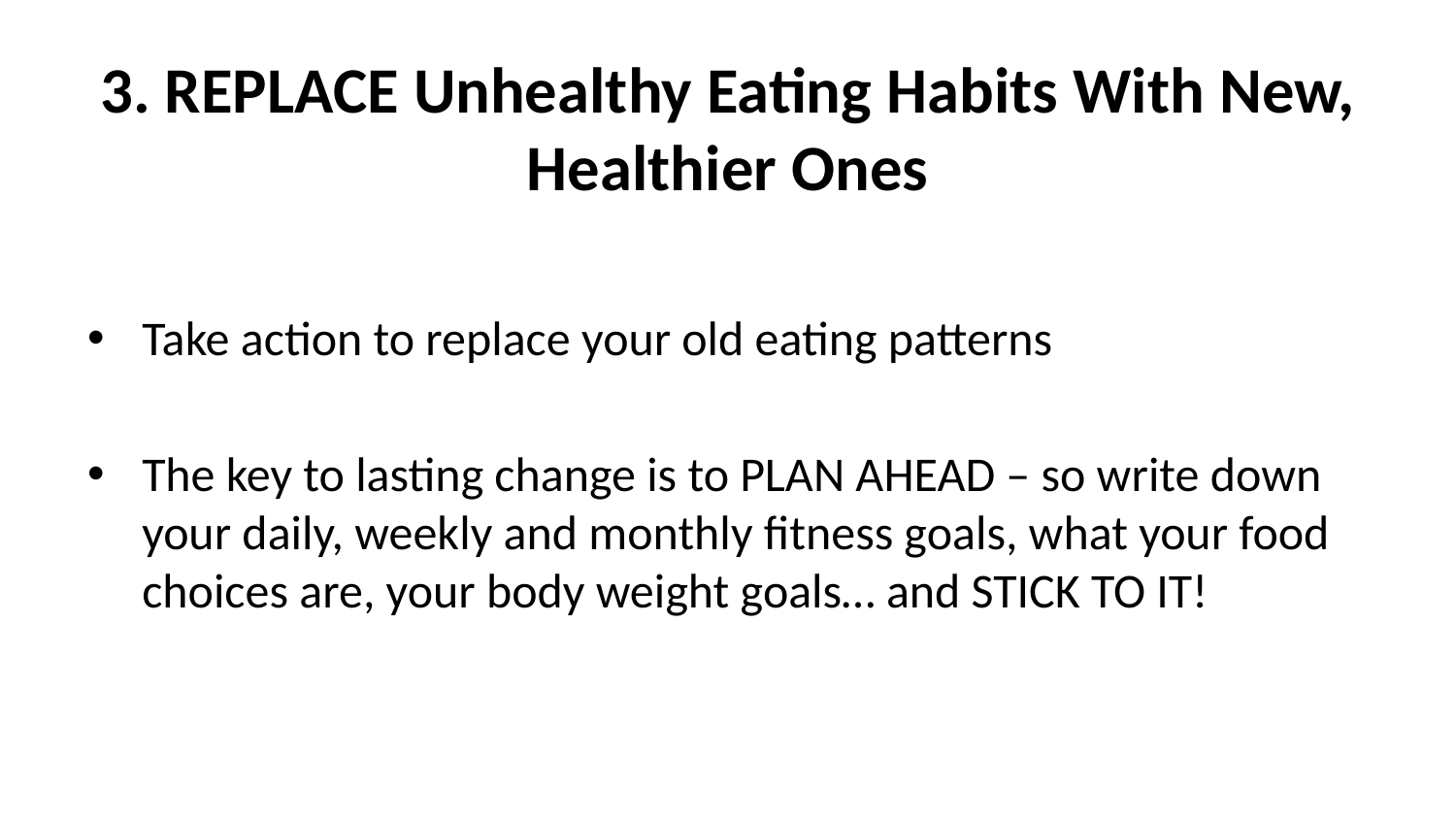

# 3. REPLACE Unhealthy Eating Habits With New, Healthier Ones
Take action to replace your old eating patterns

The key to lasting change is to PLAN AHEAD – so write down your daily, weekly and monthly fitness goals, what your food choices are, your body weight goals… and STICK TO IT!